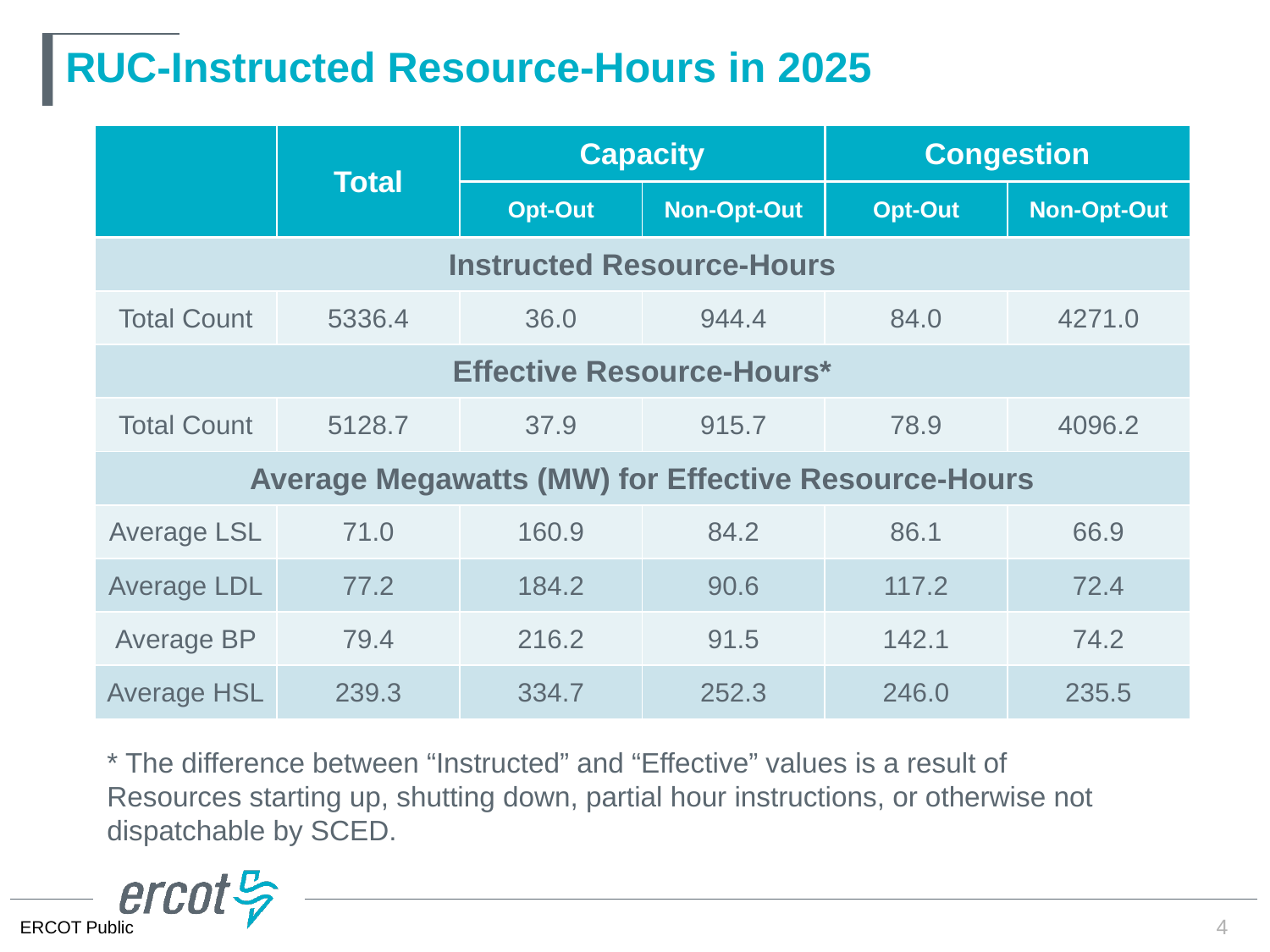

# RUC-Instructed Resource-Hours in 2025
|  | Total | Capacity |  | Congestion |  |
| --- | --- | --- | --- | --- | --- |
|  |  | Opt-Out | Non-Opt-Out | Opt-Out | Non-Opt-Out |
| Instructed Resource-Hours |  |  |  |  |  |
| Total Count | 5336.4 | 36.0 | 944.4 | 84.0 | 4271.0 |
| Effective Resource-Hours\* |  |  |  |  |  |
| Total Count | 5128.7 | 37.9 | 915.7 | 78.9 | 4096.2 |
| Average Megawatts (MW) for Effective Resource-Hours |  |  |  |  |  |
| Average LSL | 71.0 | 160.9 | 84.2 | 86.1 | 66.9 |
| Average LDL | 77.2 | 184.2 | 90.6 | 117.2 | 72.4 |
| Average BP | 79.4 | 216.2 | 91.5 | 142.1 | 74.2 |
| Average HSL | 239.3 | 334.7 | 252.3 | 246.0 | 235.5 |
* The difference between “Instructed” and “Effective” values is a result of Resources starting up, shutting down, partial hour instructions, or otherwise not dispatchable by SCED.
4